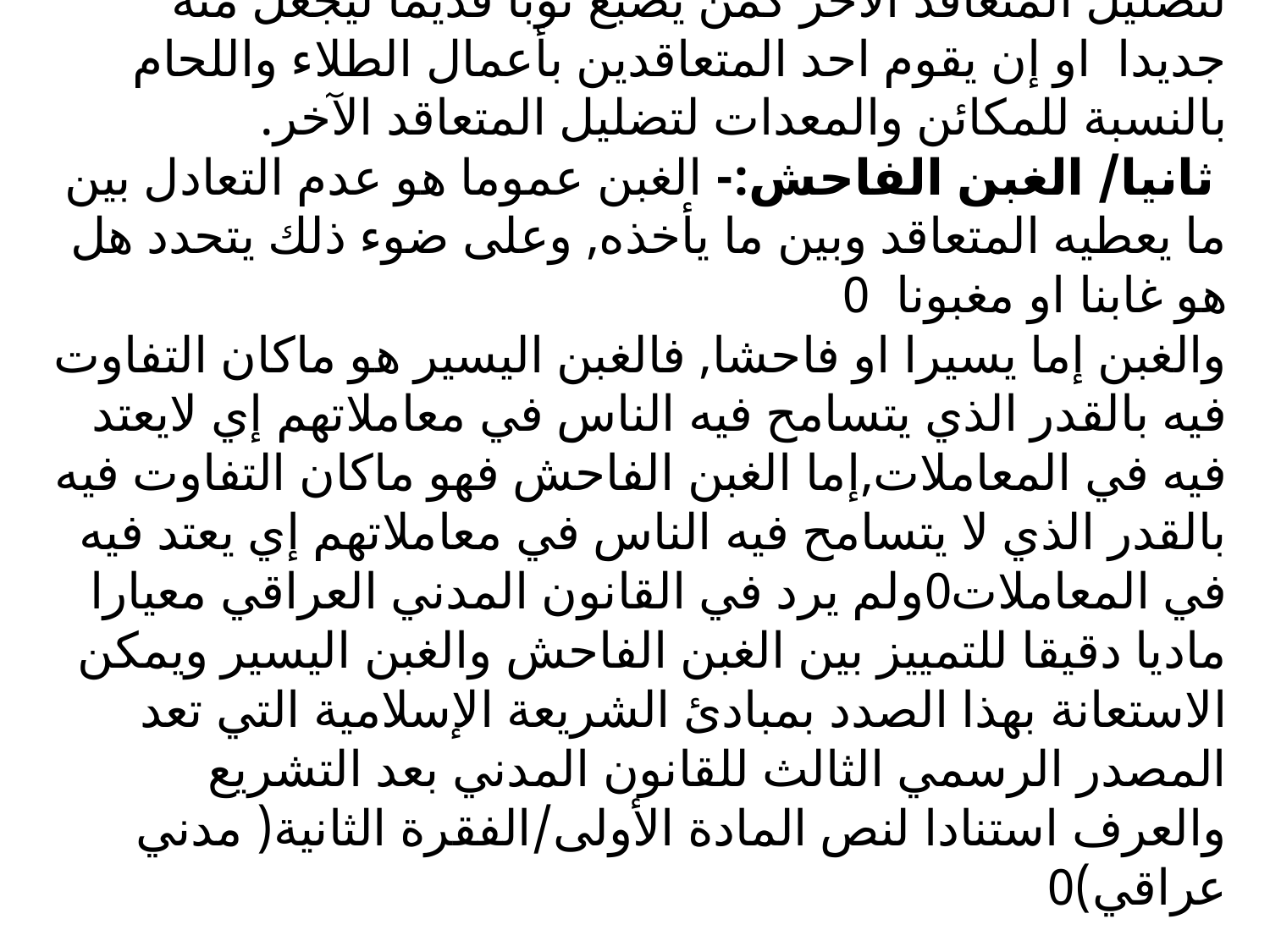

# لتضليل المتعاقد الآخر كمن يصبغ ثوبا قديما ليجعل منه جديدا  او إن يقوم احد المتعاقدين بأعمال الطلاء واللحام  بالنسبة للمكائن والمعدات لتضليل المتعاقد الآخر. ثانيا/ الغبن الفاحش:- الغبن عموما هو عدم التعادل بين ما يعطيه المتعاقد وبين ما يأخذه, وعلى ضوء ذلك يتحدد هل هو غابنا او مغبونا  0 والغبن إما يسيرا او فاحشا, فالغبن اليسير هو ماكان التفاوت فيه بالقدر الذي يتسامح فيه الناس في معاملاتهم إي لايعتد فيه في المعاملات,إما الغبن الفاحش فهو ماكان التفاوت فيه بالقدر الذي لا يتسامح فيه الناس في معاملاتهم إي يعتد فيه  في المعاملات0ولم يرد في القانون المدني العراقي معيارا ماديا دقيقا للتمييز بين الغبن الفاحش والغبن اليسير ويمكن الاستعانة بهذا الصدد بمبادئ الشريعة الإسلامية التي تعد المصدر الرسمي الثالث للقانون المدني بعد التشريع والعرف استنادا لنص المادة الأولى/الفقرة الثانية( مدني عراقي)0